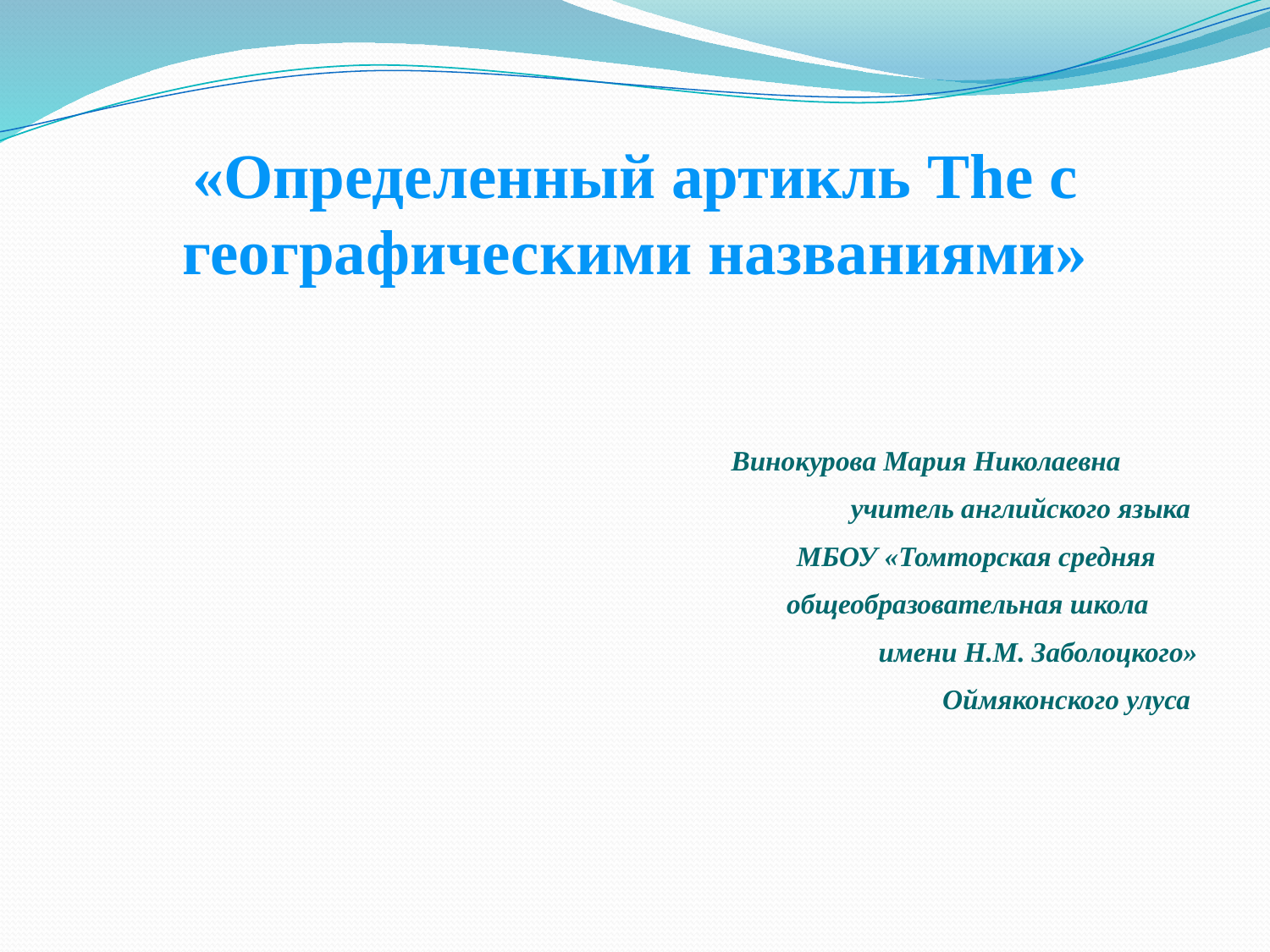

«Определенный артикль The с географическими названиями»
#
Винокурова Мария Николаевна
 учитель английского языка
МБОУ «Томторская средняя
общеобразовательная школа
 имени Н.М. Заболоцкого»
Оймяконского улуса